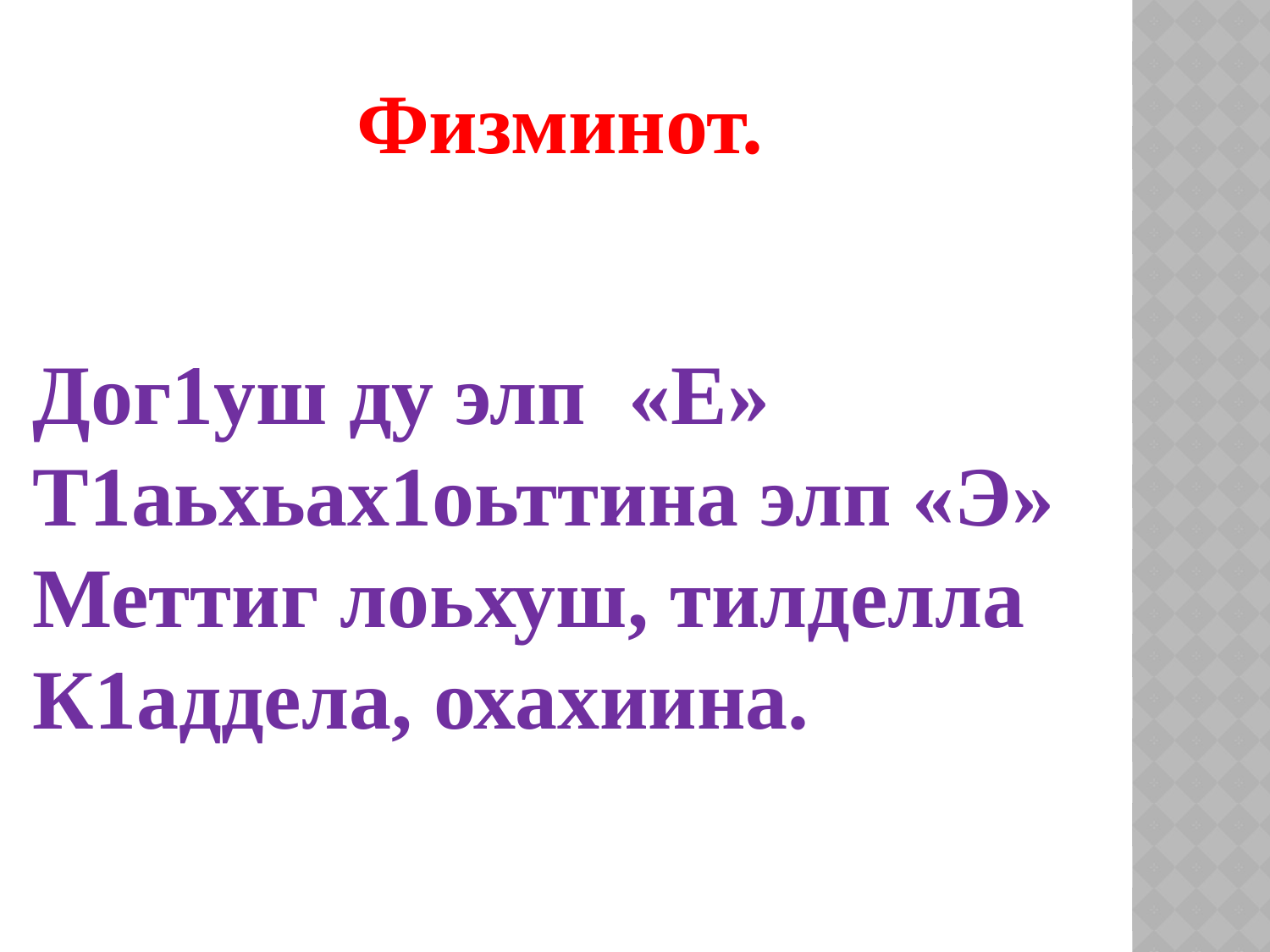

Физминот.

Дог1уш ду элп  «Е»
Т1аьхьах1оьттина элп «Э»
Меттиг лоьхуш, тилделла
К1аддела, охахиина.